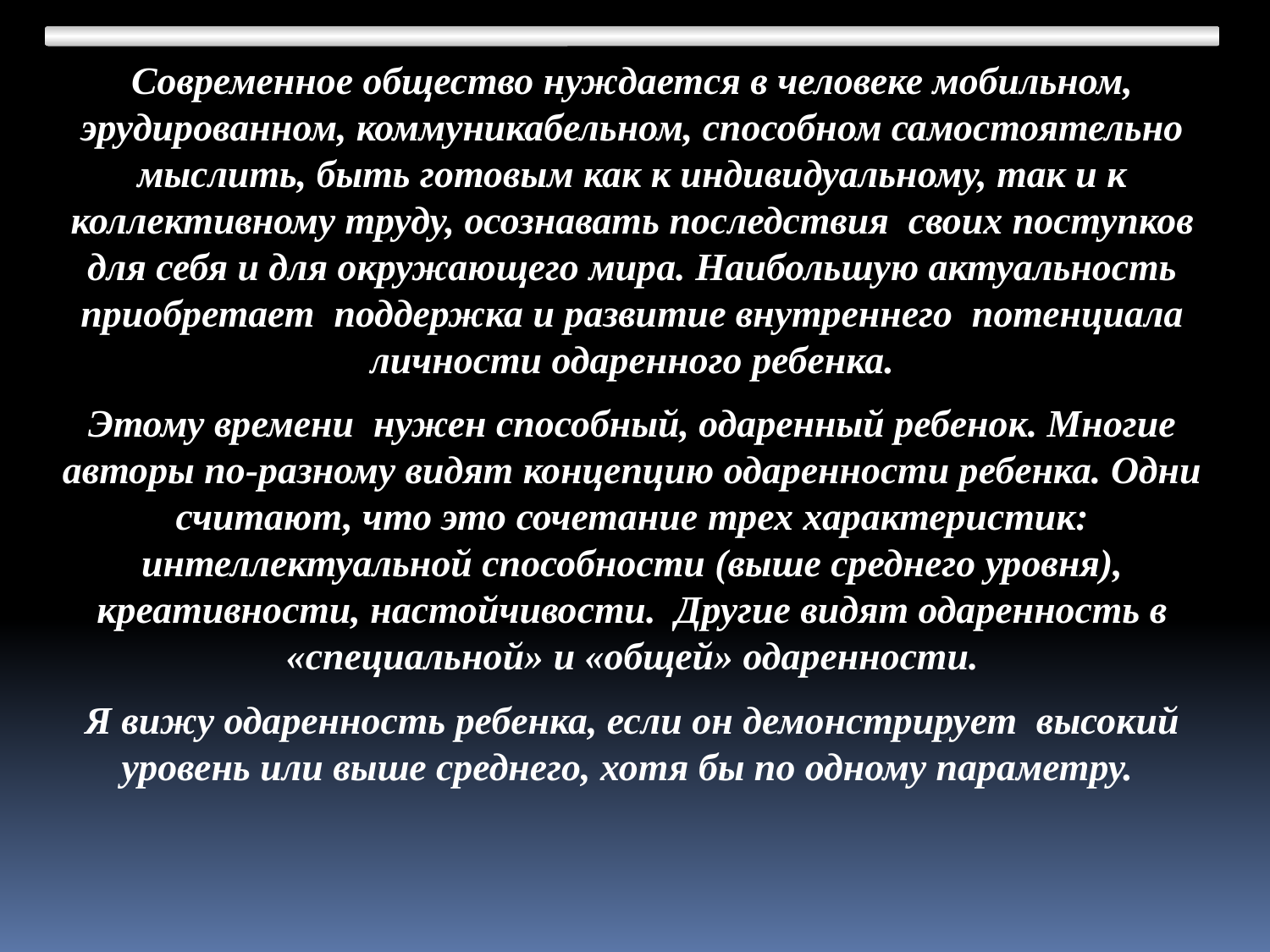

Современное общество нуждается в человеке мобильном, эрудированном, коммуникабельном, способном самостоятельно мыслить, быть готовым как к индивидуальному, так и к коллективному труду, осознавать последствия  своих поступков для себя и для окружающего мира. Наибольшую актуальность приобретает  поддержка и развитие внутреннего  потенциала личности одаренного ребенка.
Этому времени  нужен способный, одаренный ребенок. Многие авторы по-разному видят концепцию одаренности ребенка. Одни считают, что это сочетание трех характеристик: интеллектуальной способности (выше среднего уровня), креативности, настойчивости.  Другие видят одаренность в «специальной» и «общей» одаренности.
Я вижу одаренность ребенка, если он демонстрирует  высокий уровень или выше среднего, хотя бы по одному параметру.